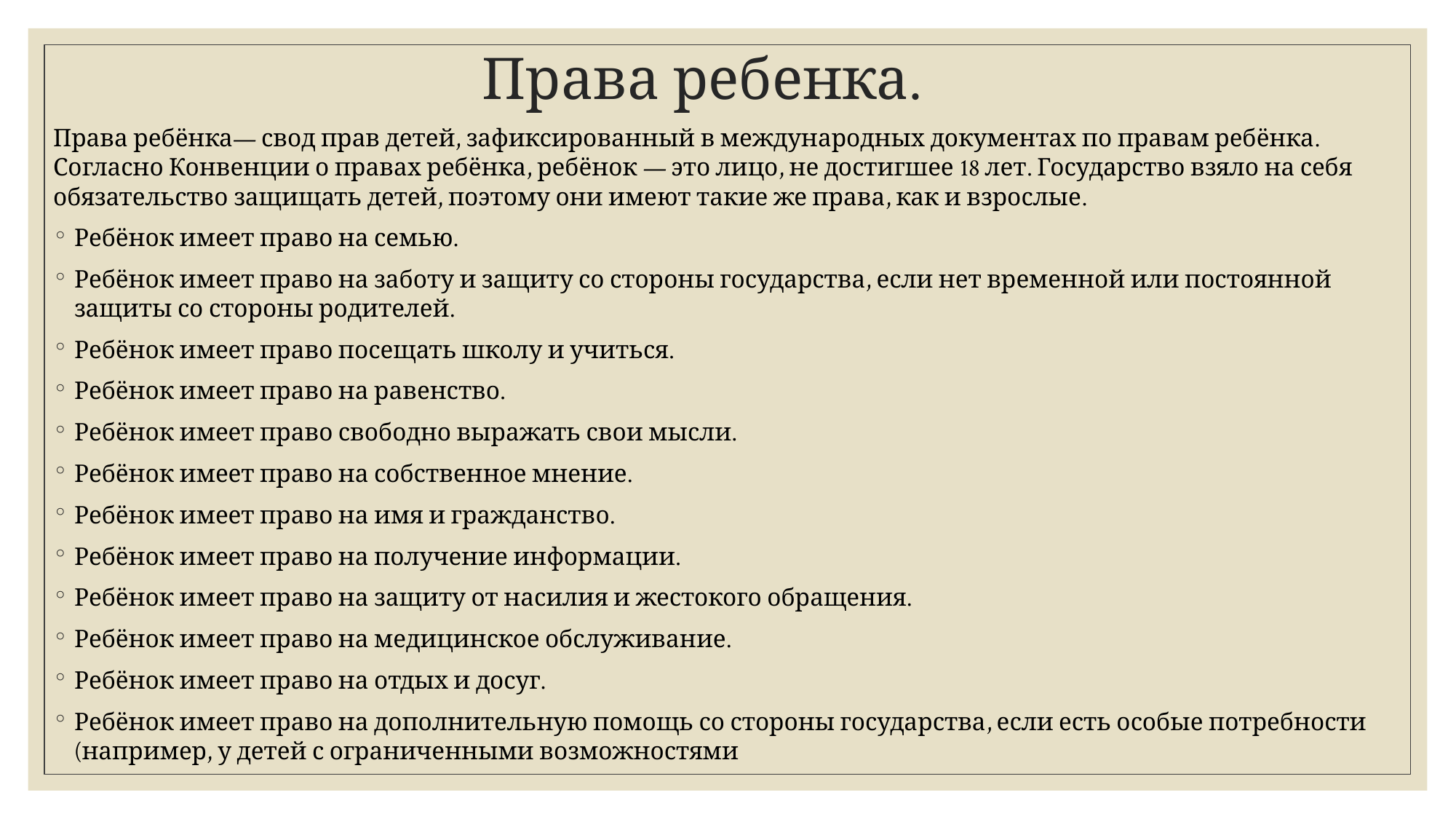

# Права ребенка.
Права ребёнка— свод прав детей, зафиксированный в международных документах по правам ребёнка. Согласно Конвенции о правах ребёнка, ребёнок — это лицо, не достигшее 18 лет. Государство взяло на себя обязательство защищать детей, поэтому они имеют такие же права, как и взрослые.
Ребёнок имеет право на семью.
Ребёнок имеет право на заботу и защиту со стороны государства, если нет временной или постоянной защиты со стороны родителей.
Ребёнок имеет право посещать школу и учиться.
Ребёнок имеет право на равенство.
Ребёнок имеет право свободно выражать свои мысли.
Ребёнок имеет право на собственное мнение.
Ребёнок имеет право на имя и гражданство.
Ребёнок имеет право на получение информации.
Ребёнок имеет право на защиту от насилия и жестокого обращения.
Ребёнок имеет право на медицинское обслуживание.
Ребёнок имеет право на отдых и досуг.
Ребёнок имеет право на дополнительную помощь со стороны государства, если есть особые потребности (например, у детей с ограниченными возможностями